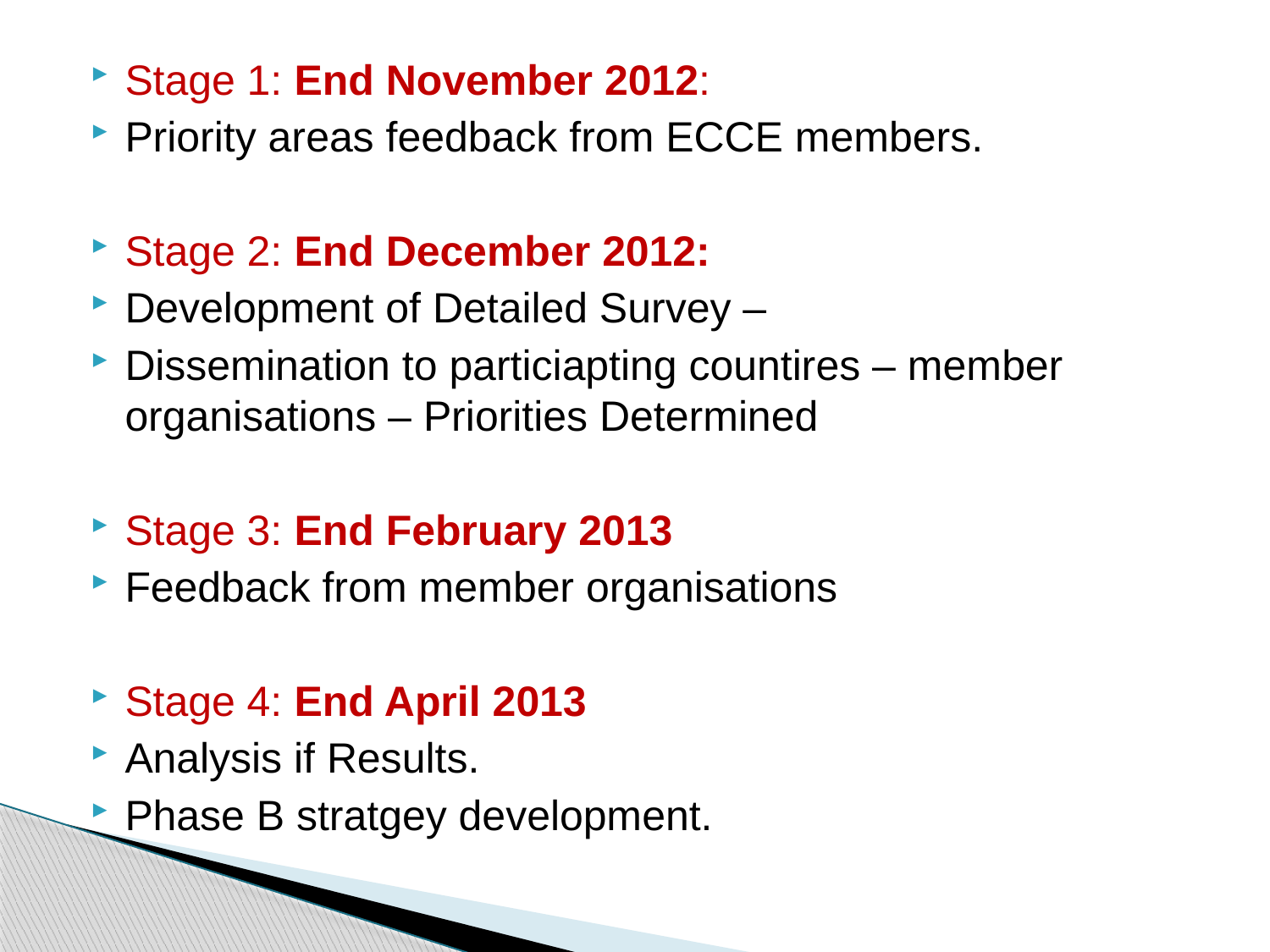

Stage 1: End November 2012:
Priority areas feedback from ECCE members.

Stage 2: End December 2012:
Development of Detailed Survey –
Dissemination to particiapting countires – member organisations – Priorities Determined

Stage 3: End February 2013
Feedback from member organisations

Stage 4: End April 2013
Analysis if Results.
Phase B stratgey development.